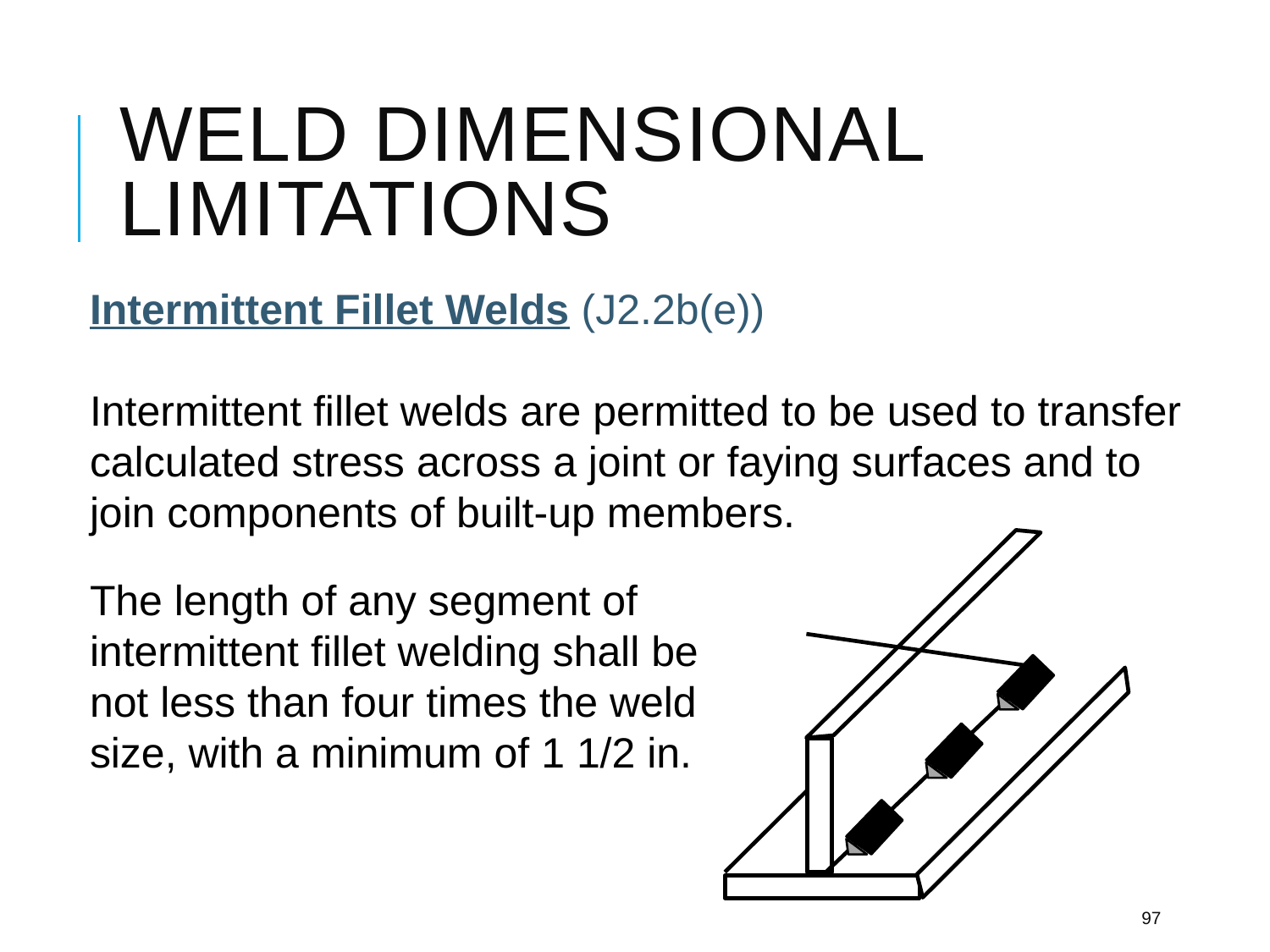

# Weld Dimensional limitations
Intermittent Fillet Welds (J2.2b(e))

Intermittent fillet welds are permitted to be used to transfer calculated stress across a joint or faying surfaces and to join components of built-up members.

The length of any segment of intermittent fillet welding shall be not less than four times the weld size, with a minimum of 1 1/2 in.

97